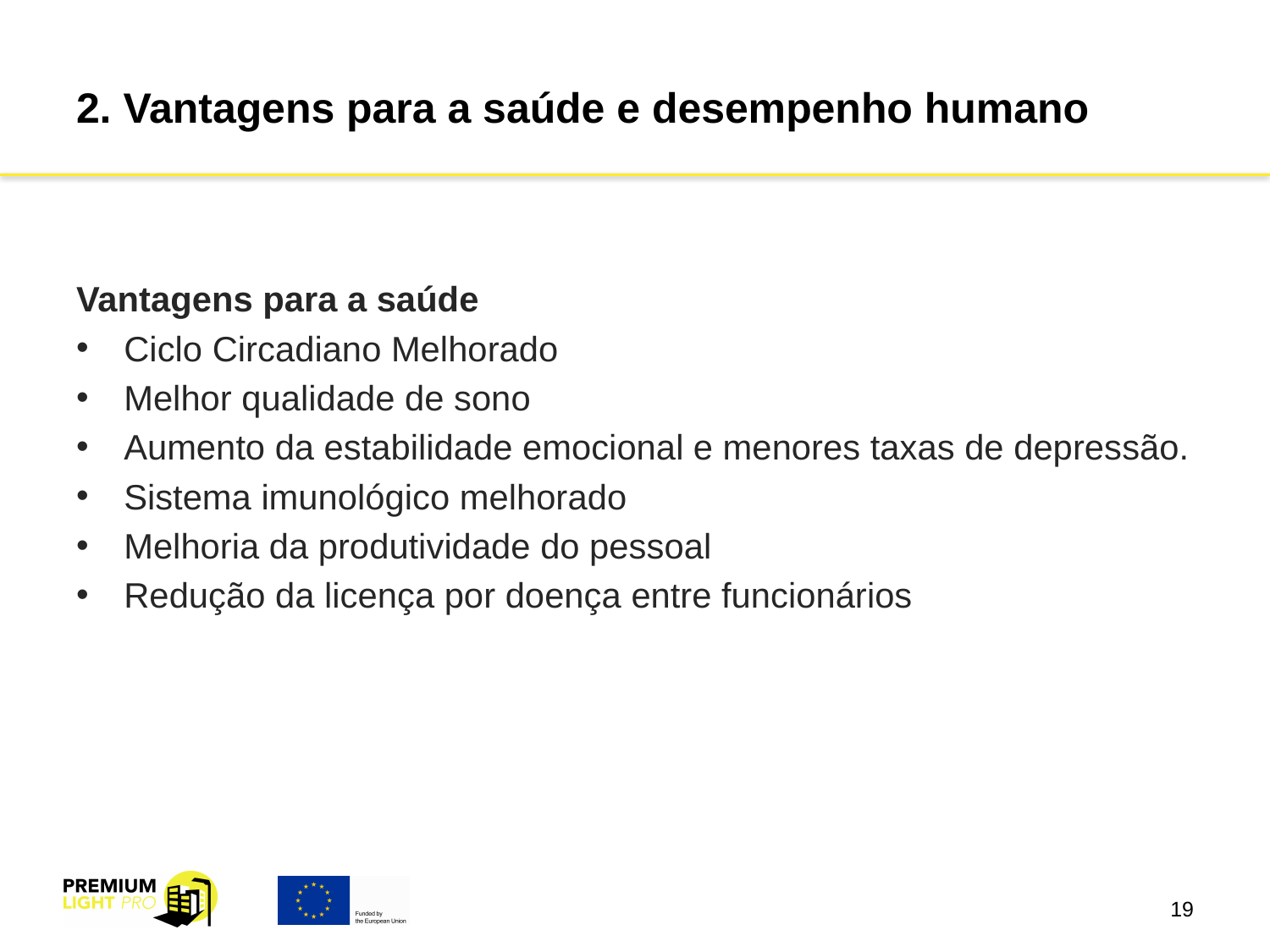

# 2. Vantagens para a saúde e desempenho humano
Vantagens para a saúde
Ciclo Circadiano Melhorado
Melhor qualidade de sono
Aumento da estabilidade emocional e menores taxas de depressão.
Sistema imunológico melhorado
Melhoria da produtividade do pessoal
Redução da licença por doença entre funcionários